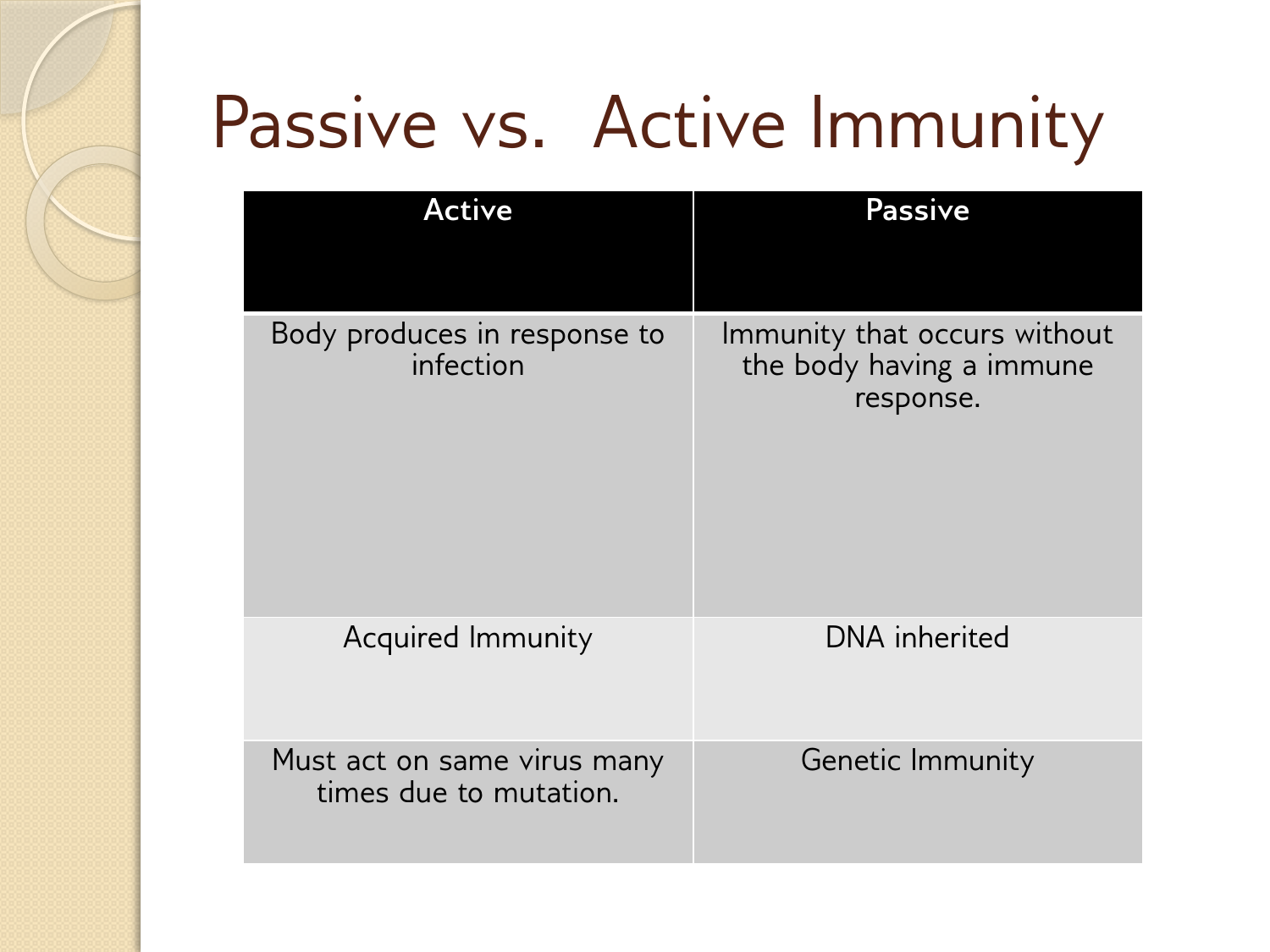

# Passive vs.  Active Immunity
| Active | Passive |
| --- | --- |
| Body produces in response to infection | Immunity that occurs without the body having a immune response. |
| Acquired Immunity | DNA inherited |
| Must act on same virus many times due to mutation. | Genetic Immunity |